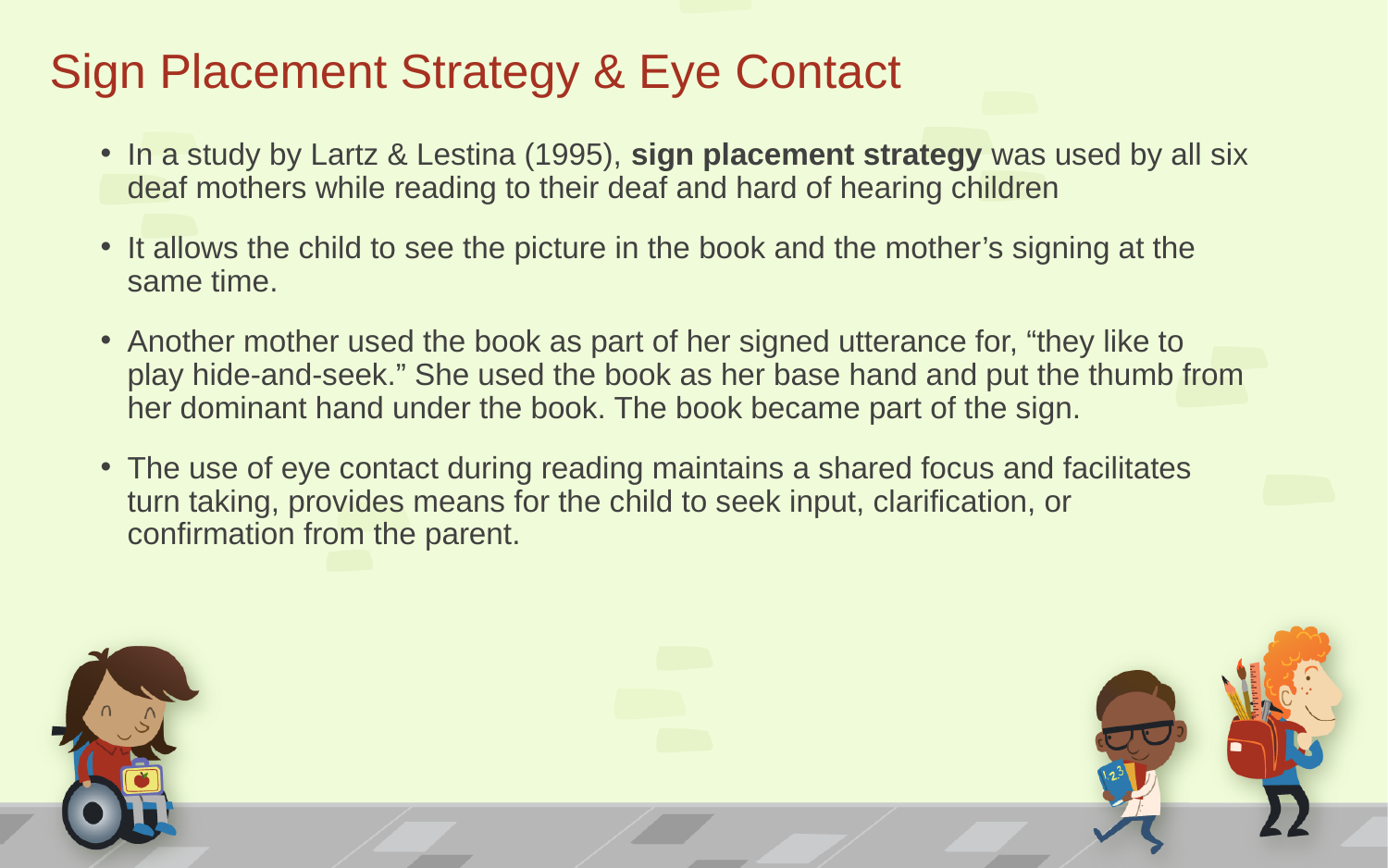

# Sign Placement Strategy & Eye Contact
In a study by Lartz & Lestina (1995), sign placement strategy was used by all six deaf mothers while reading to their deaf and hard of hearing children
It allows the child to see the picture in the book and the mother’s signing at the same time.
Another mother used the book as part of her signed utterance for, “they like to play hide-and-seek.” She used the book as her base hand and put the thumb from her dominant hand under the book. The book became part of the sign.
The use of eye contact during reading maintains a shared focus and facilitates turn taking, provides means for the child to seek input, clarification, or confirmation from the parent.